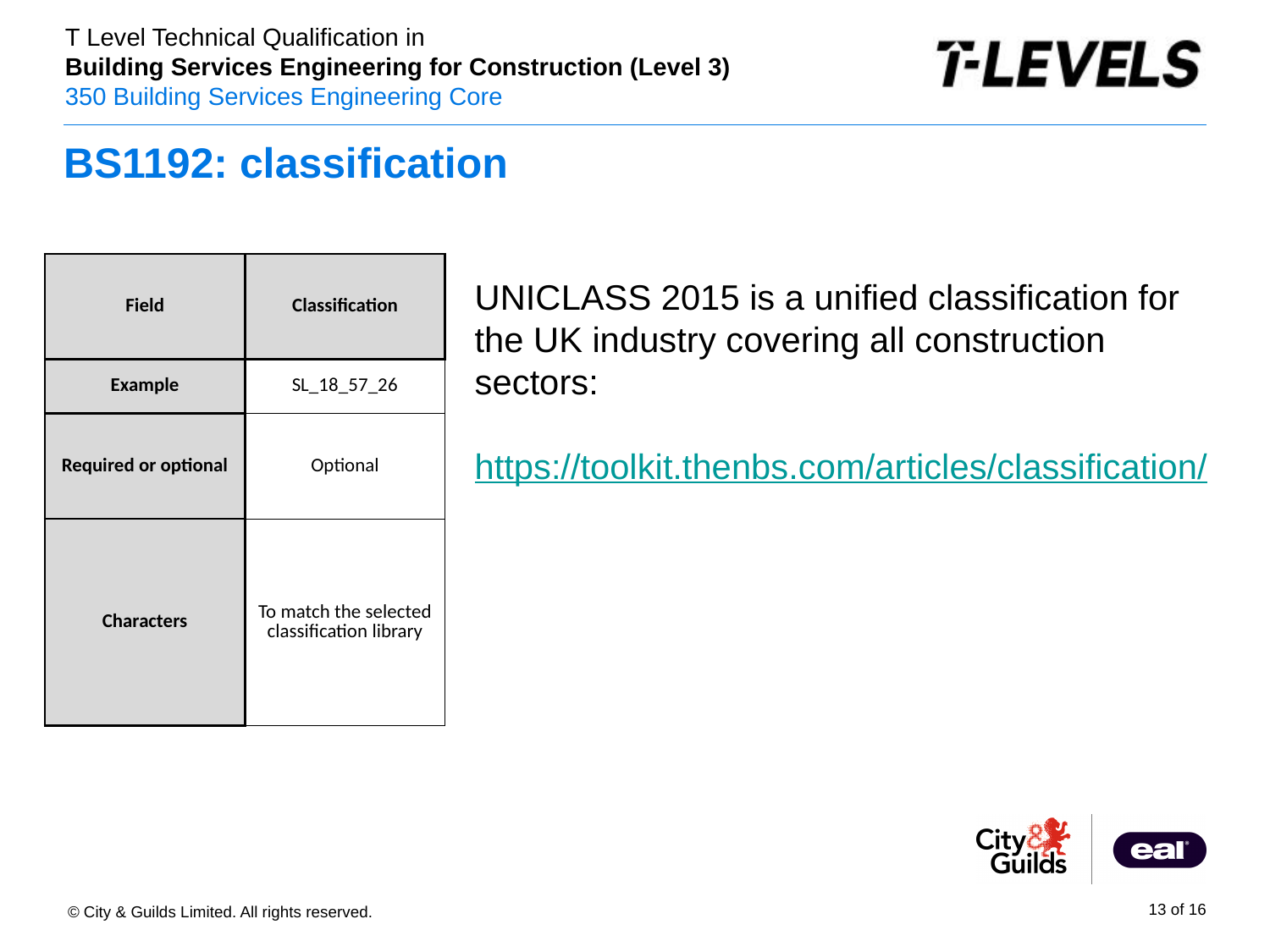

# BS1192: classification

UNICLASS 2015 is a unified classification for the UK industry covering all construction sectors:

https://toolkit.thenbs.com/articles/classification/

| Field | Classification |
| --- | --- |
| Example | SL\_18\_57\_26 |
| Required or optional | Optional |
| Characters | To match the selected classification library |